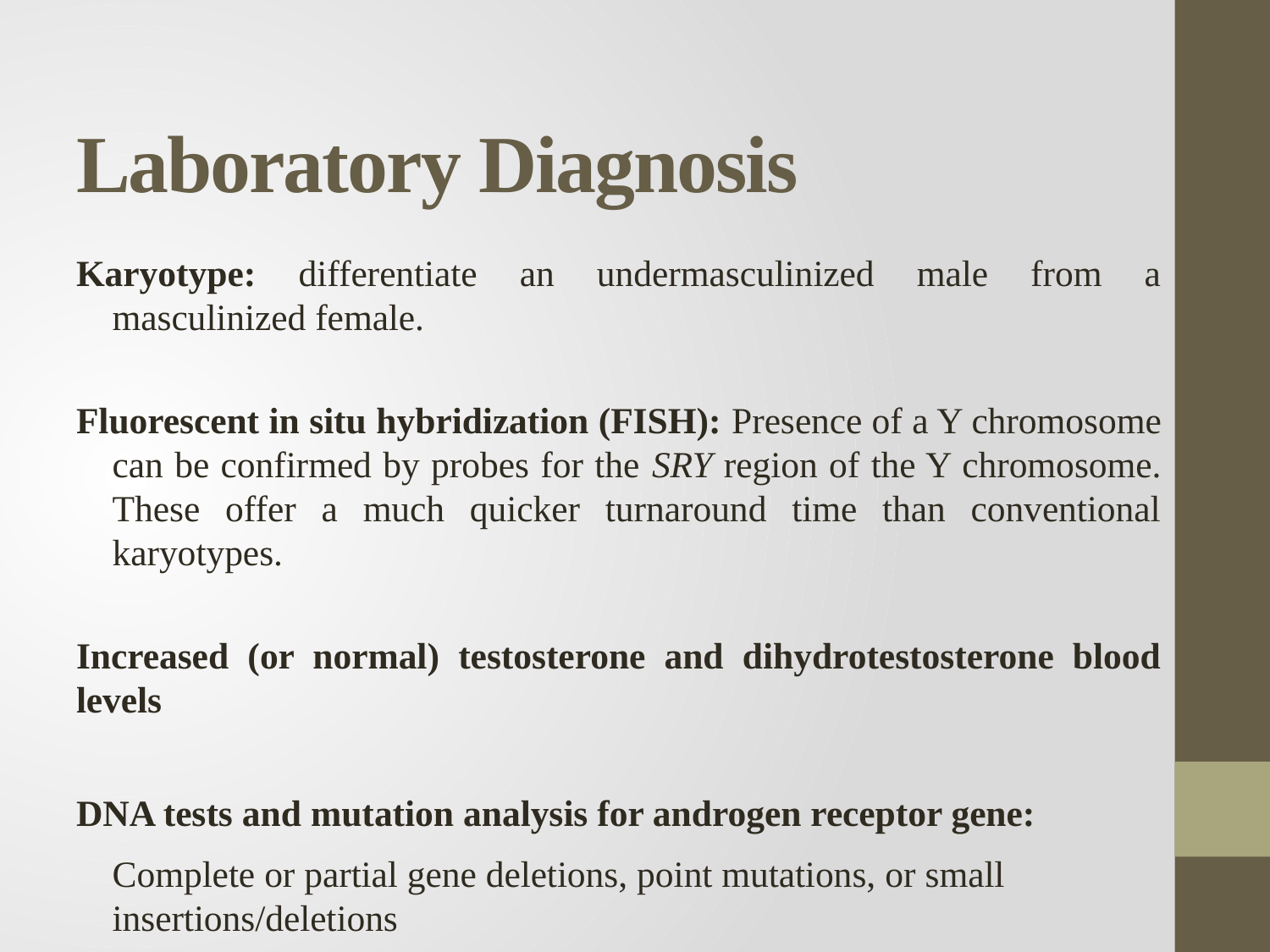

# Laboratory Diagnosis
Karyotype: differentiate an undermasculinized male from a masculinized female.

Fluorescent in situ hybridization (FISH): Presence of a Y chromosome can be confirmed by probes for the SRY region of the Y chromosome. These offer a much quicker turnaround time than conventional karyotypes.

Increased (or normal) testosterone and dihydrotestosterone blood levels

DNA tests and mutation analysis for androgen receptor gene:
	Complete or partial gene deletions, point mutations, or small insertions/deletions